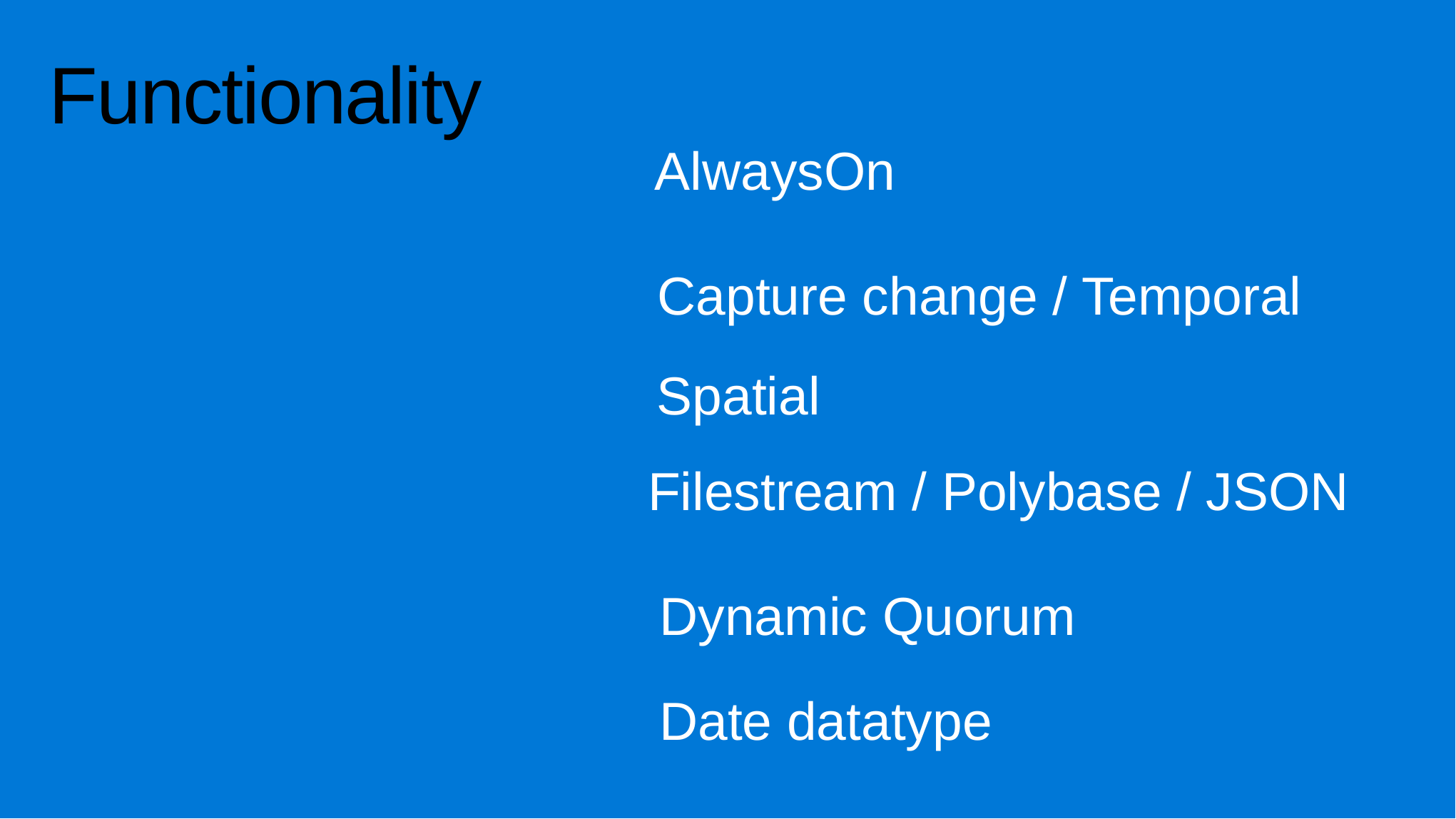

# Functionality
AlwaysOn
Capture change / Temporal
Spatial
Filestream / Polybase / JSON
Dynamic Quorum
Date datatype